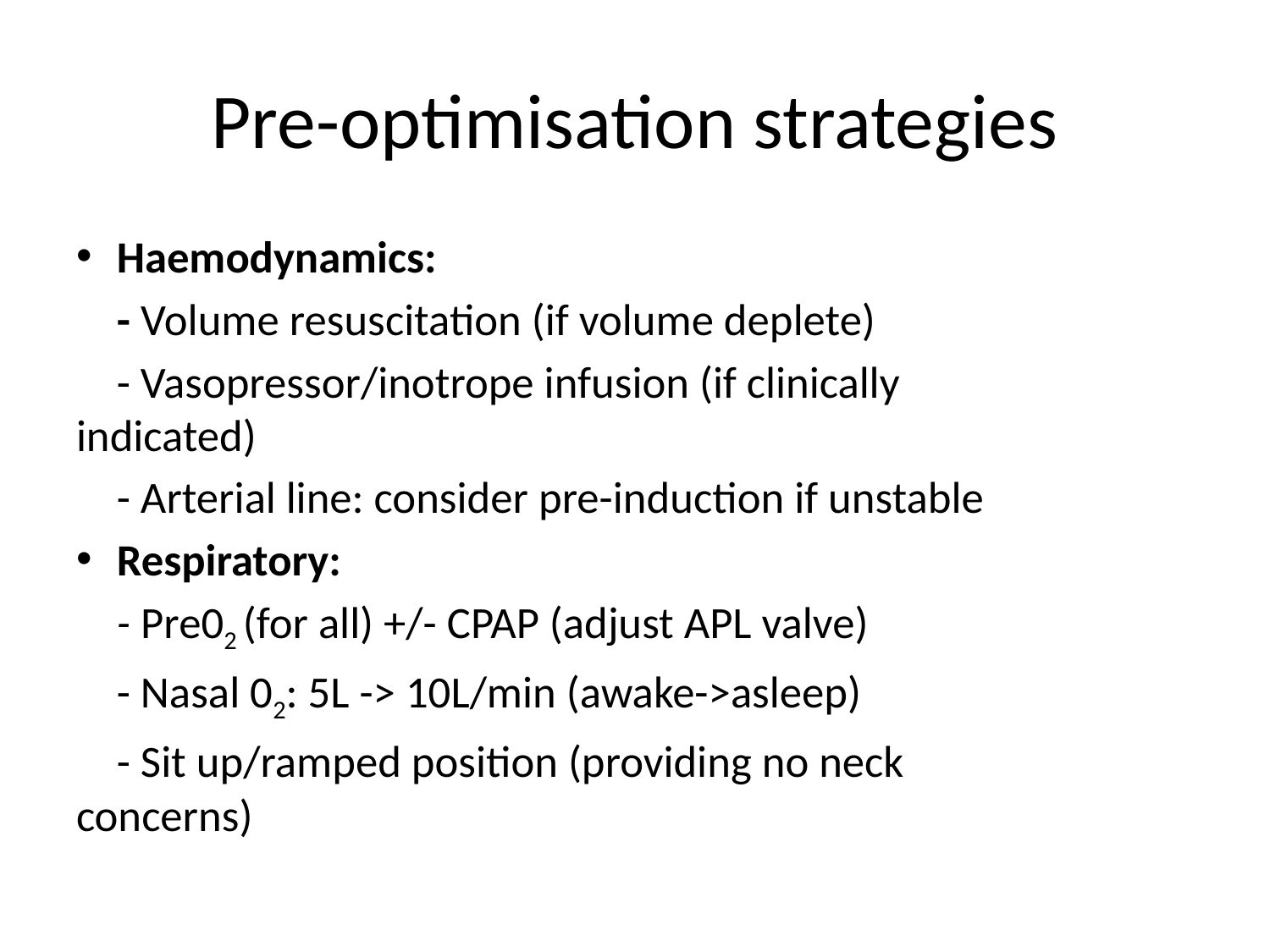

# Pre-optimisation strategies
Haemodynamics:
    - Volume resuscitation (if volume deplete)
    - Vasopressor/inotrope infusion (if clinically   	    	  indicated)
    - Arterial line: consider pre-induction if unstable
Respiratory:
    - Pre02 (for all) +/- CPAP (adjust APL valve)
    - Nasal 02: 5L -> 10L/min (awake->asleep)
    - Sit up/ramped position (providing no neck 	   	 	 concerns)